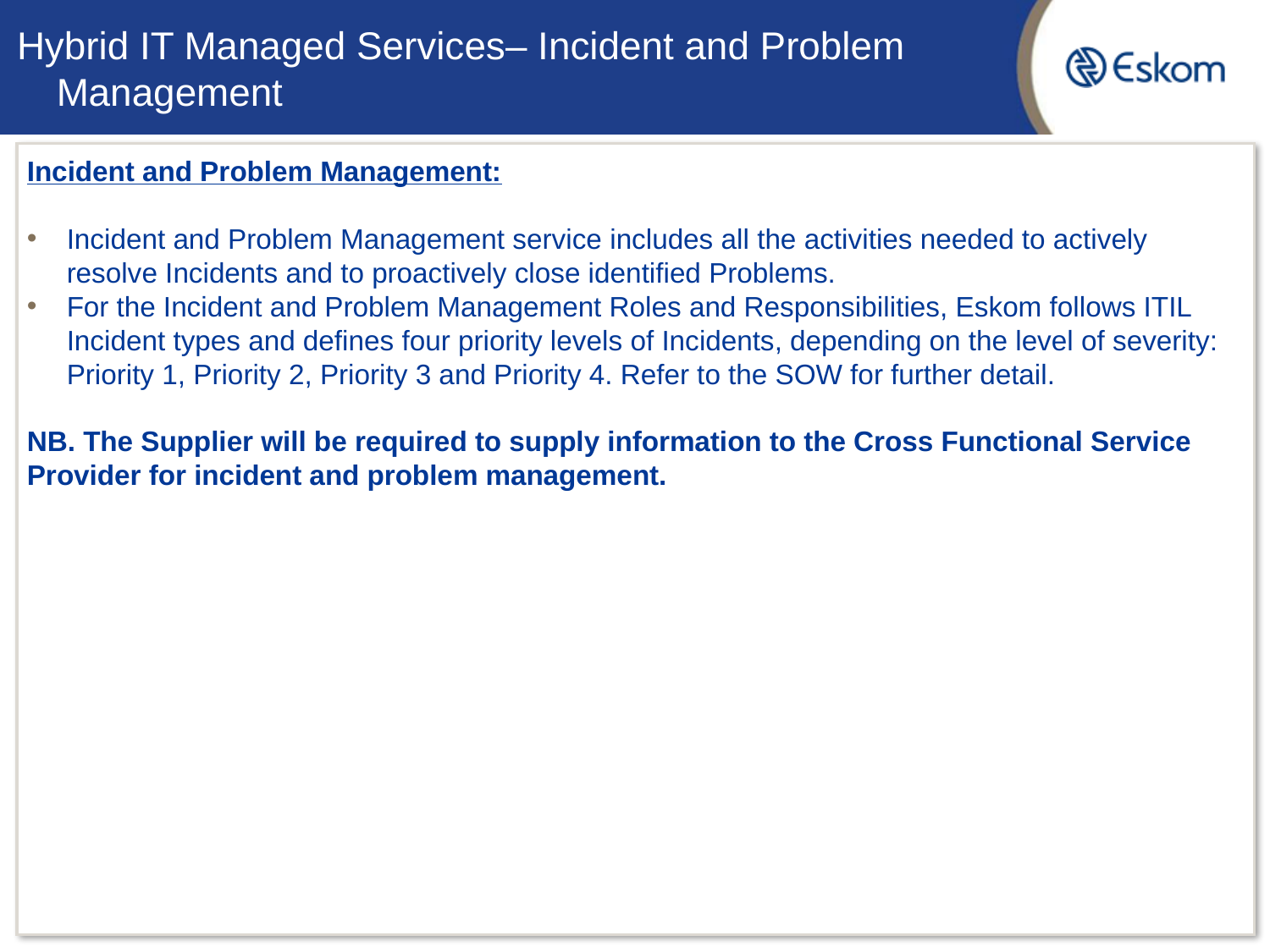

# Hybrid IT Managed Services– Incident and Problem Management
Incident and Problem Management:

Incident and Problem Management service includes all the activities needed to actively resolve Incidents and to proactively close identified Problems.
For the Incident and Problem Management Roles and Responsibilities, Eskom follows ITIL Incident types and defines four priority levels of Incidents, depending on the level of severity: Priority 1, Priority 2, Priority 3 and Priority 4. Refer to the SOW for further detail.

NB. The Supplier will be required to supply information to the Cross Functional Service Provider for incident and problem management.